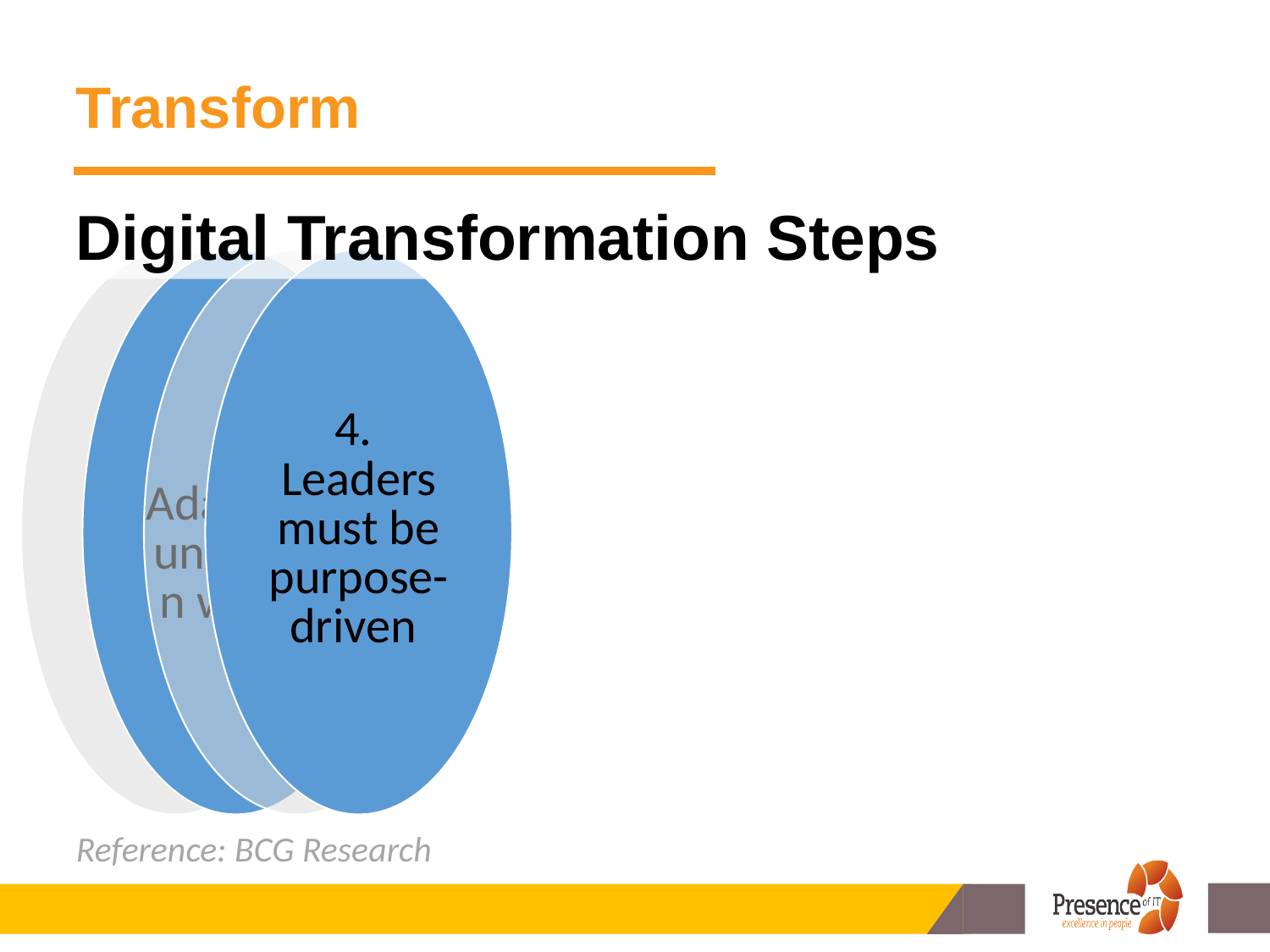

Transform

Reference: BCG Research
Digital Transformation Steps
1.
2.
3.
4.